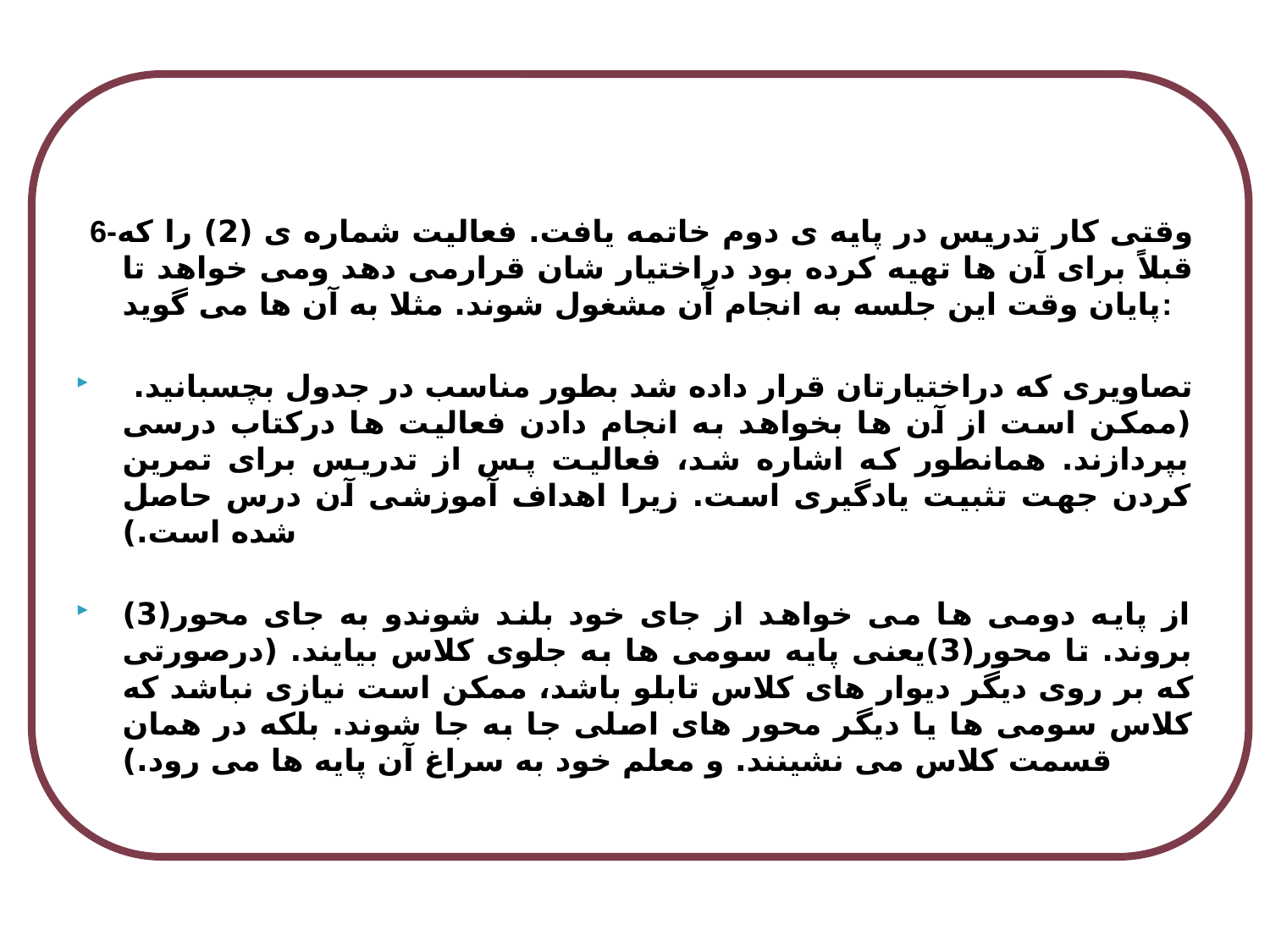

6-وقتی کار تدریس در پایه ی دوم خاتمه یافت. فعالیت شماره ی (2) را که قبلاً برای آن ها تهیه کرده بود دراختیار شان قرارمی دهد ومی خواهد تا پایان وقت این جلسه به انجام آن مشغول شوند. مثلا به آن ها می گوید:

 تصاویری که دراختیارتان قرار داده شد بطور مناسب در جدول بچسبانید. (ممکن است از آن ها بخواهد به انجام دادن فعالیت ها درکتاب درسی بپردازند. همانطور که اشاره شد، فعالیت پس از تدریس برای تمرین کردن جهت تثبیت یادگیری است. زیرا اهداف آموزشی آن درس حاصل شده است.)

از پایه دومی ها می خواهد از جای خود بلند شوندو به جای محور(3) بروند. تا محور(3)یعنی پایه سومی ها به جلوی کلاس بیایند. (درصورتی که بر روی دیگر دیوار های کلاس تابلو باشد، ممکن است نیازی نباشد که کلاس سومی ها یا دیگر محور های اصلی جا به جا شوند. بلکه در همان قسمت کلاس می نشینند. و معلم خود به سراغ آن پایه ها می رود.)